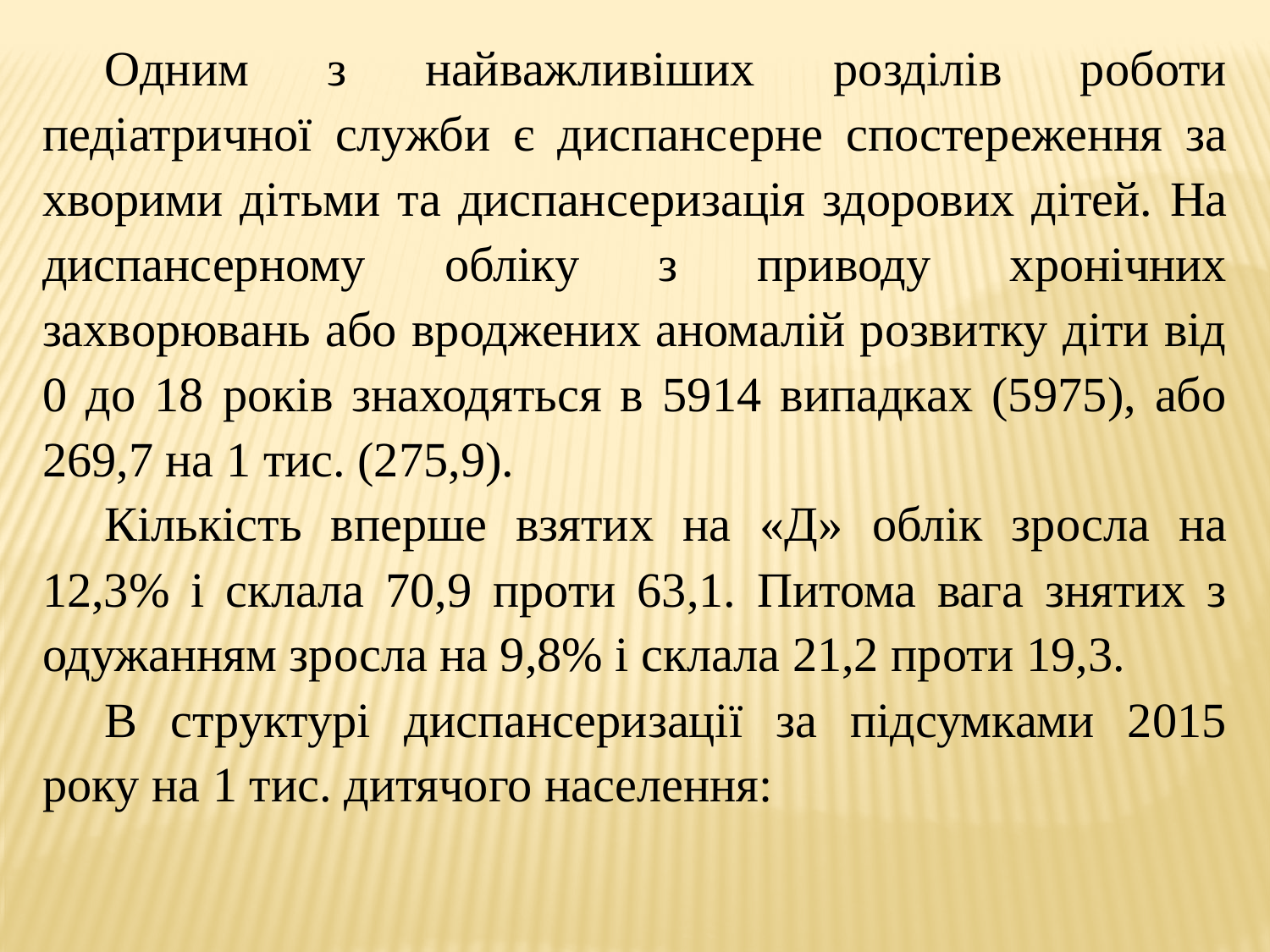

Одним з найважливіших розділів роботи педіатричної служби є диспансерне спостереження за хворими дітьми та диспансеризація здорових дітей. На диспансерному обліку з приводу хронічних захворювань або вроджених аномалій розвитку діти від 0 до 18 років знаходяться в 5914 випадках (5975), або 269,7 на 1 тис. (275,9).
Кількість вперше взятих на «Д» облік зросла на 12,3% і склала 70,9 проти 63,1. Питома вага знятих з одужанням зросла на 9,8% і склала 21,2 проти 19,3.
В структурі диспансеризації за підсумками 2015 року на 1 тис. дитячого населення: